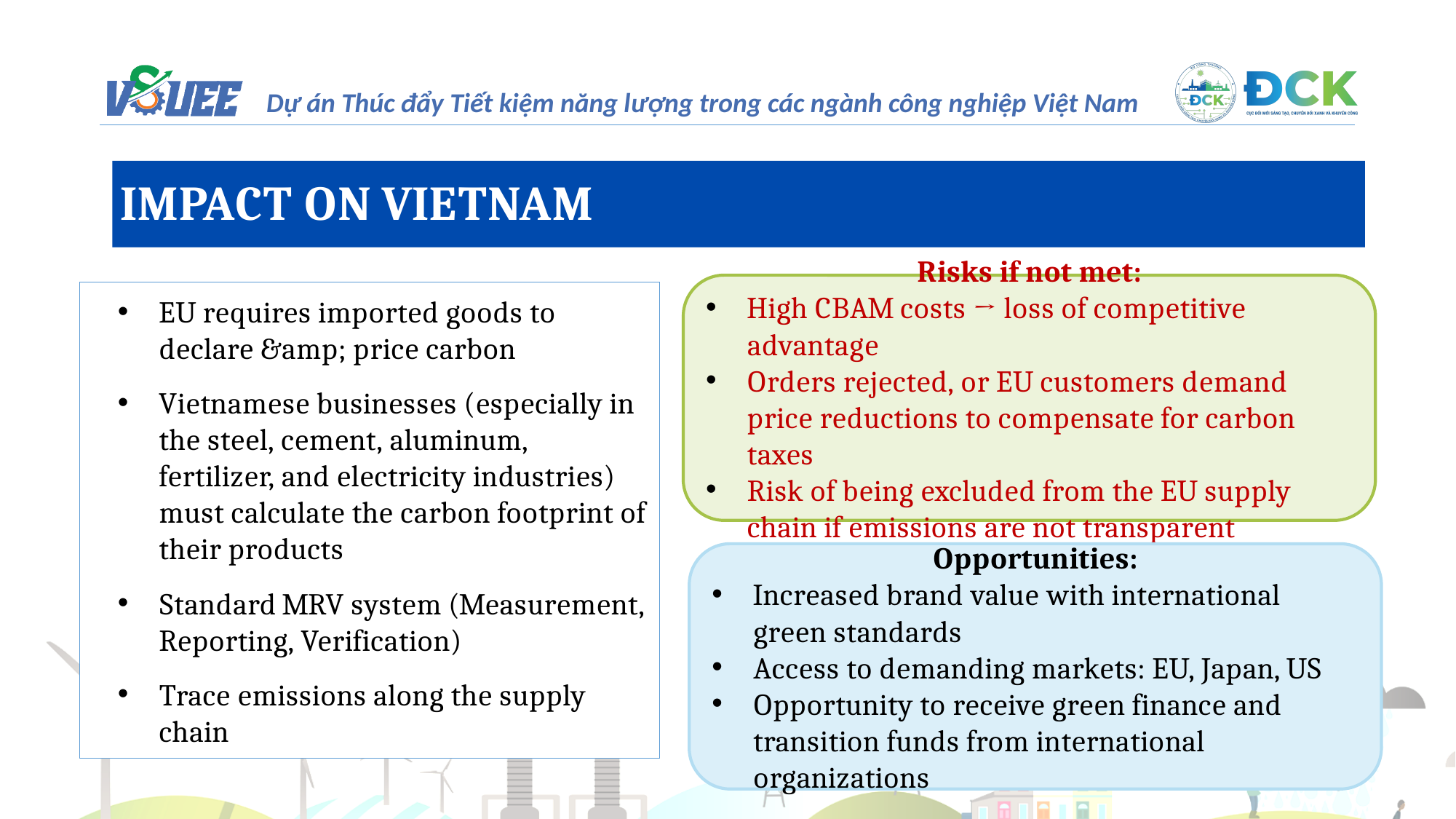

IMPACT ON VIETNAM
Risks if not met:
High CBAM costs → loss of competitive advantage
Orders rejected, or EU customers demand price reductions to compensate for carbon taxes
Risk of being excluded from the EU supply chain if emissions are not transparent
EU requires imported goods to declare &amp; price carbon
Vietnamese businesses (especially in the steel, cement, aluminum, fertilizer, and electricity industries) must calculate the carbon footprint of their products
Standard MRV system (Measurement, Reporting, Verification)
Trace emissions along the supply chain
Opportunities:
Increased brand value with international green standards
Access to demanding markets: EU, Japan, US
Opportunity to receive green finance and transition funds from international organizations
16